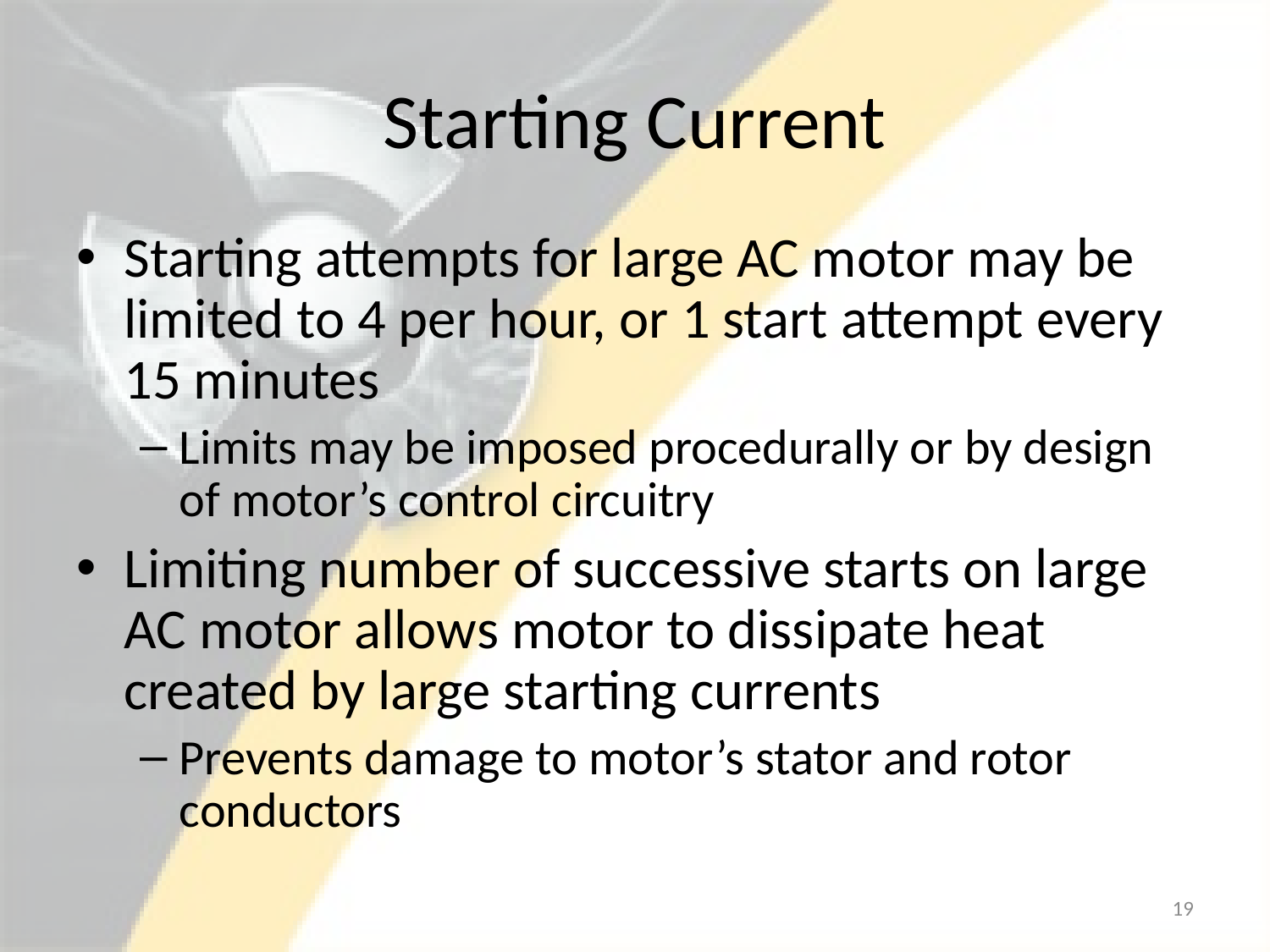

# Starting Current
Starting attempts for large AC motor may be limited to 4 per hour, or 1 start attempt every 15 minutes
Limits may be imposed procedurally or by design of motor’s control circuitry
Limiting number of successive starts on large AC motor allows motor to dissipate heat created by large starting currents
Prevents damage to motor’s stator and rotor conductors
19